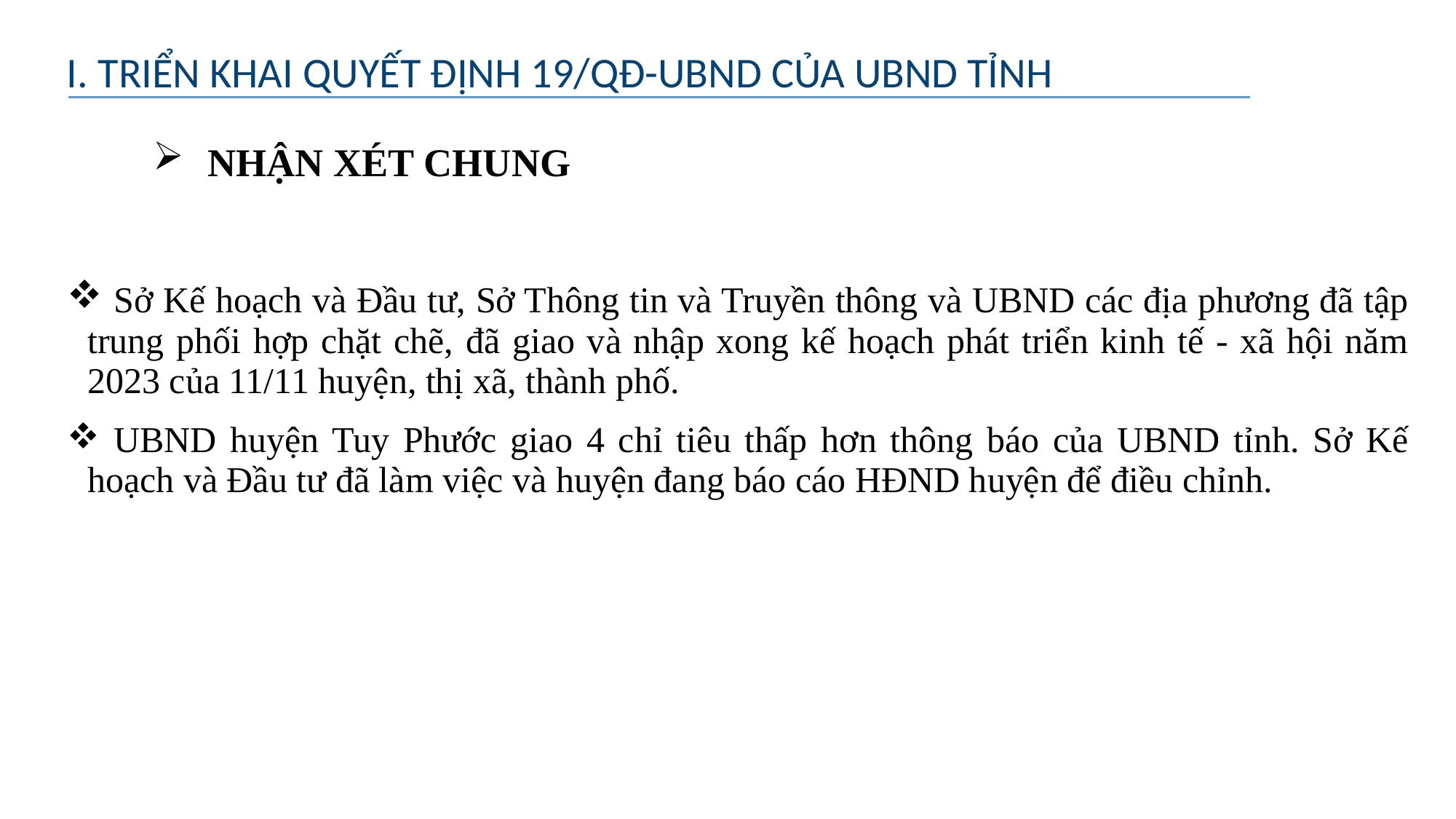

I. TRIỂN KHAI QUYẾT ĐỊNH 19/QĐ-UBND CỦA UBND TỈNH

NHẬN XÉT CHUNG
| Sở Kế hoạch và Đầu tư, Sở Thông tin và Truyền thông và UBND các địa phương đã tập trung phối hợp chặt chẽ, đã giao và nhập xong kế hoạch phát triển kinh tế - xã hội năm 2023 của 11/11 huyện, thị xã, thành phố. UBND huyện Tuy Phước giao 4 chỉ tiêu thấp hơn thông báo của UBND tỉnh. Sở Kế hoạch và Đầu tư đã làm việc và huyện đang báo cáo HĐND huyện để điều chỉnh. |
| --- |